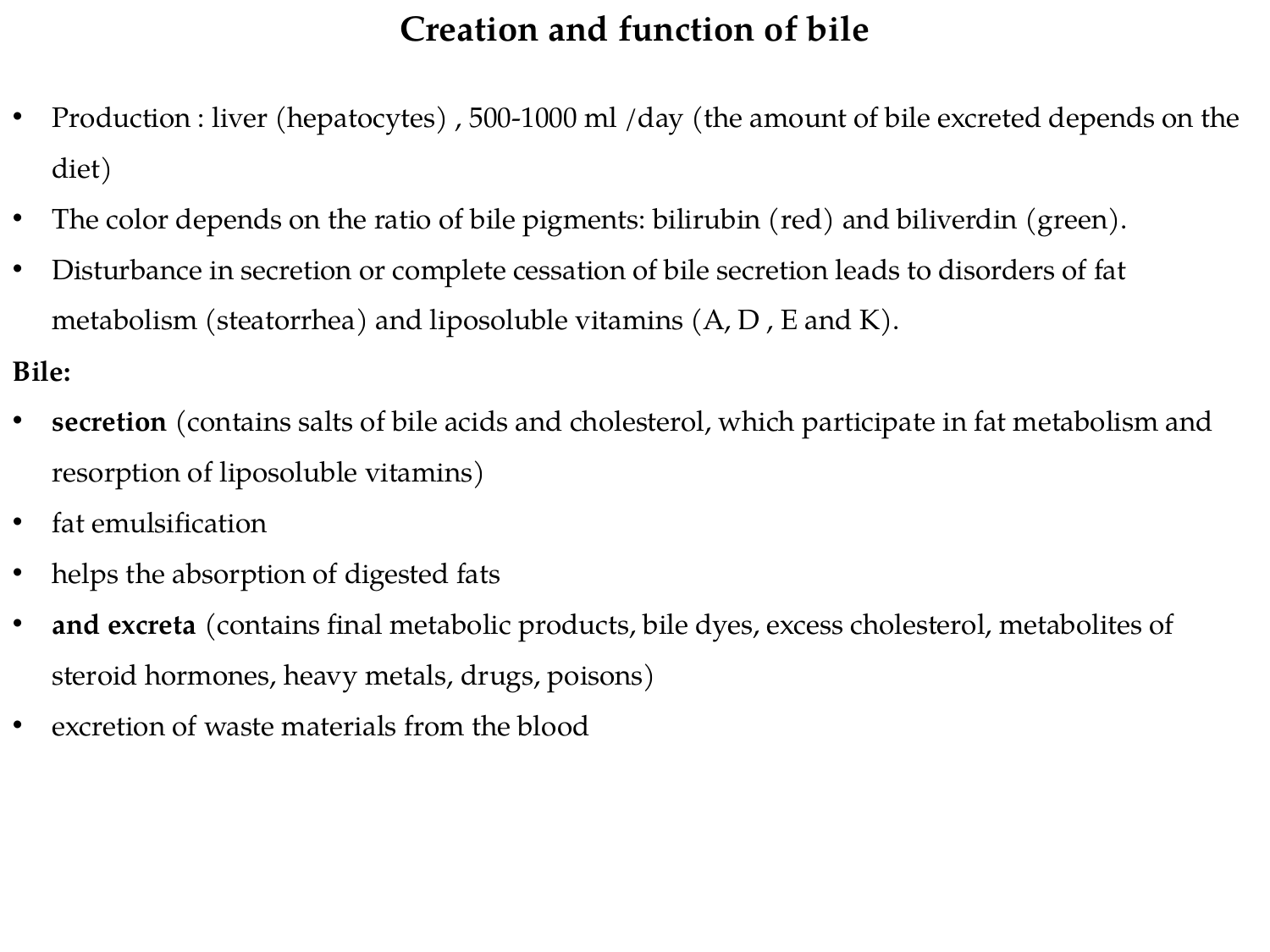

Creation and function of bile

Production : liver (hepatocytes) , 500-1000 ml /day (the amount of bile excreted depends on the diet)
The color depends on the ratio of bile pigments: bilirubin (red) and biliverdin (green).
Disturbance in secretion or complete cessation of bile secretion leads to disorders of fat metabolism (steatorrhea) and liposoluble vitamins (A, D , E and K).
Bile:
secretion (contains salts of bile acids and cholesterol, which participate in fat metabolism and resorption of liposoluble vitamins)
fat emulsification
helps the absorption of digested fats
and excreta (contains final metabolic products, bile dyes, excess cholesterol, metabolites of steroid hormones, heavy metals, drugs, poisons)
excretion of waste materials from the blood